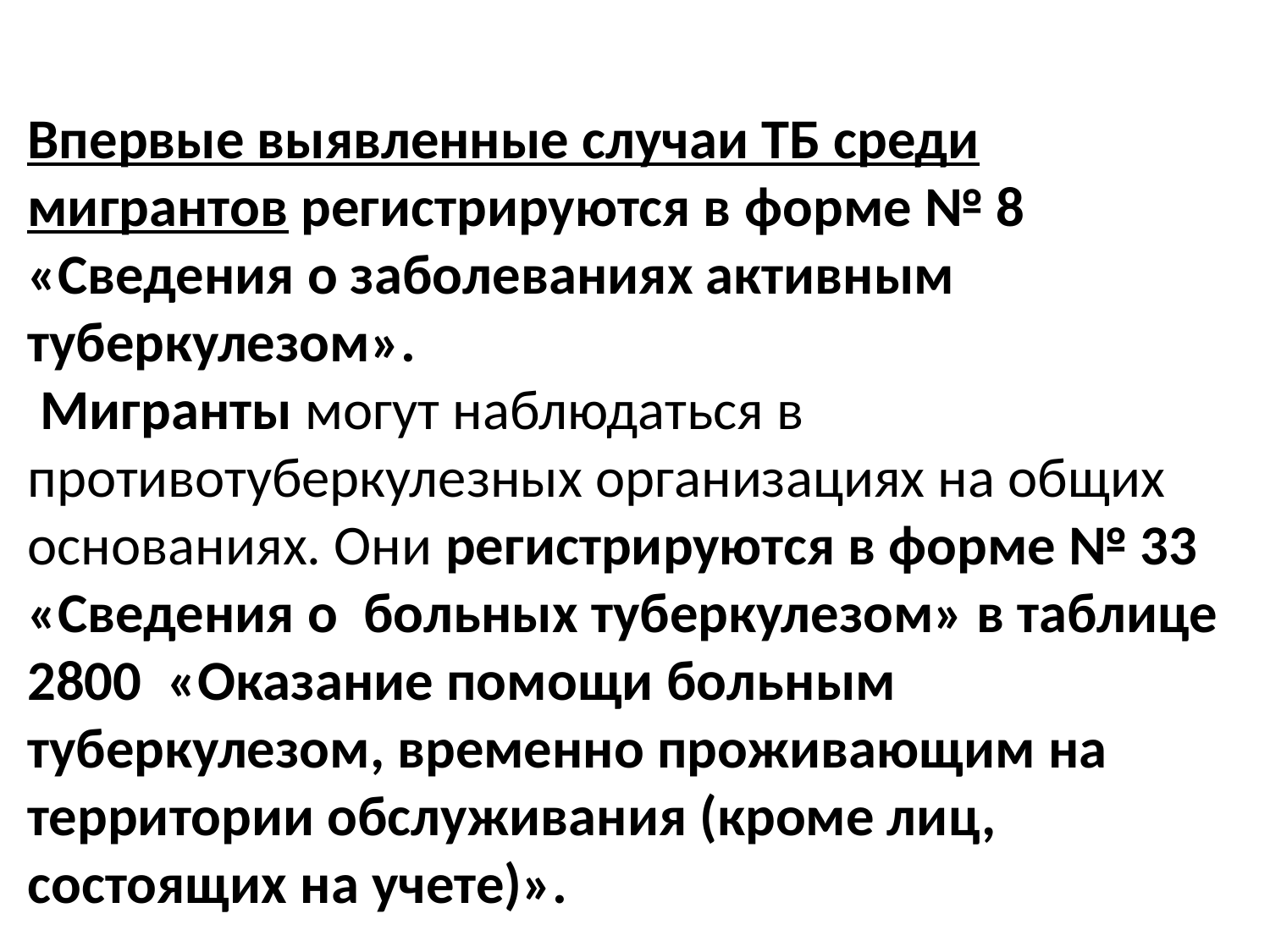

Впервые выявленные случаи ТБ среди мигрантов регистрируются в форме № 8 «Сведения о заболеваниях активным туберкулезом».
 Мигранты могут наблюдаться в противотуберкулезных организациях на общих основаниях. Они регистрируются в форме № 33 «Сведения о  больных туберкулезом» в таблице 2800  «Оказание помощи больным туберкулезом, временно проживающим на территории обслуживания (кроме лиц, состоящих на учете)».